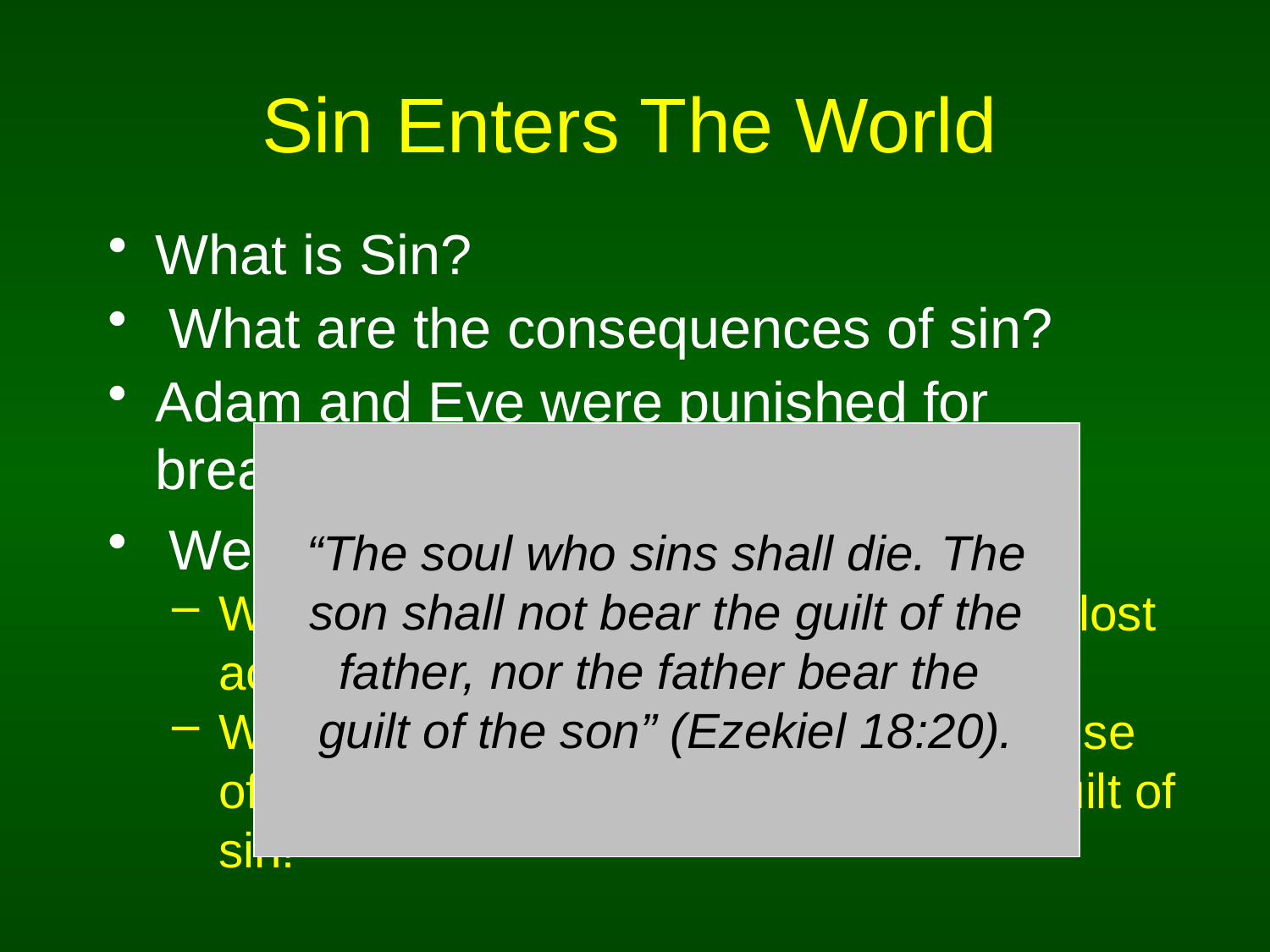

# Sin Enters The World
What is Sin?
  What are the consequences of sin?
Adam and Eve were punished for breaking God’s law.
“The soul who sins shall die. The
son shall not bear the guilt of the
father, nor the father bear the
guilt of the son” (Ezekiel 18:20).
  We suffer the consequences of sin!
We die physically. Why? Because man lost access to the Tree of Life.
We do NOT suffer spiritual death because of Adam’s sin—we cannot inherit the guilt of sin!